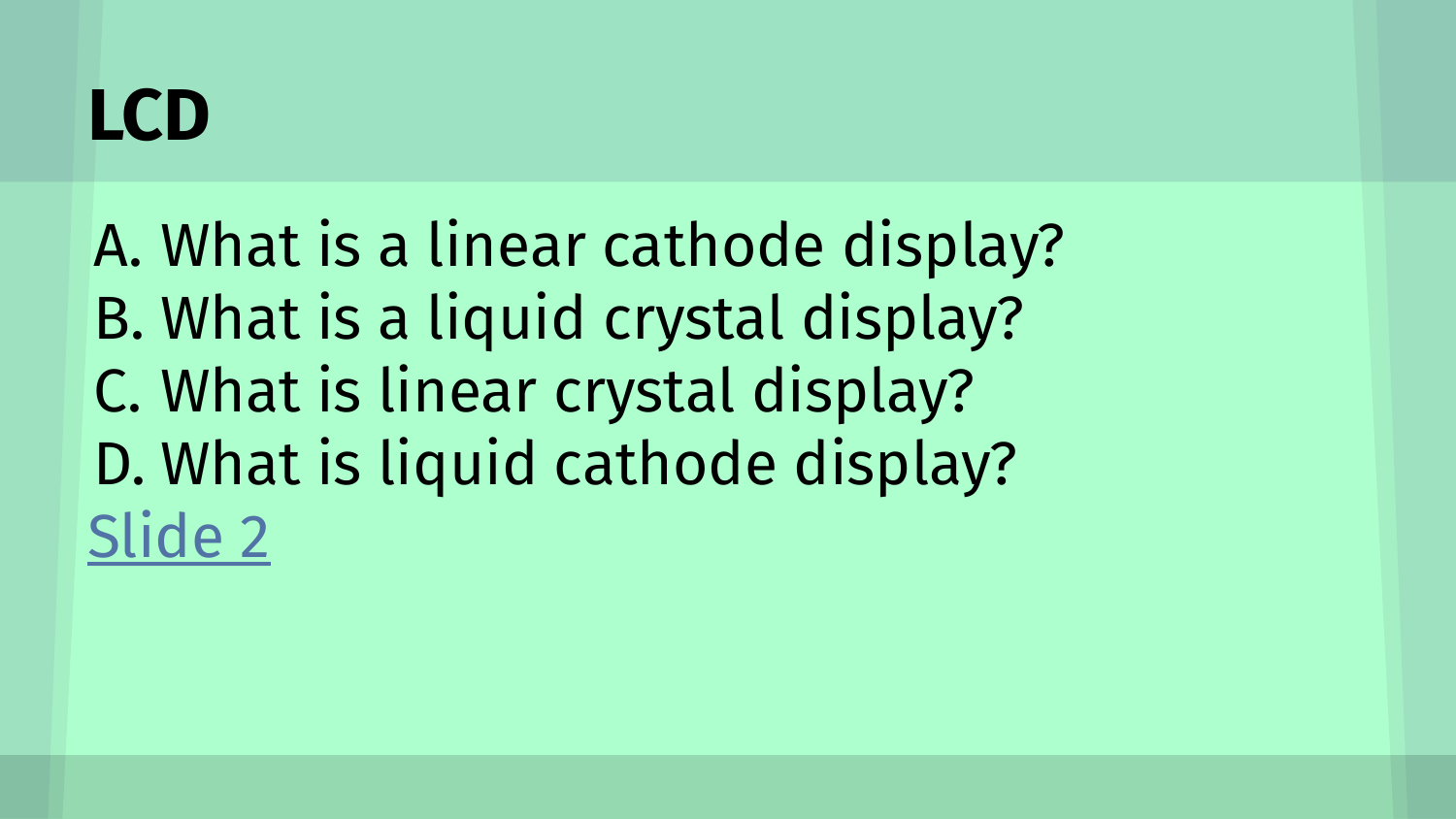

# LCD
What is a linear cathode display?
What is a liquid crystal display?
What is linear crystal display?
What is liquid cathode display?
Slide 2